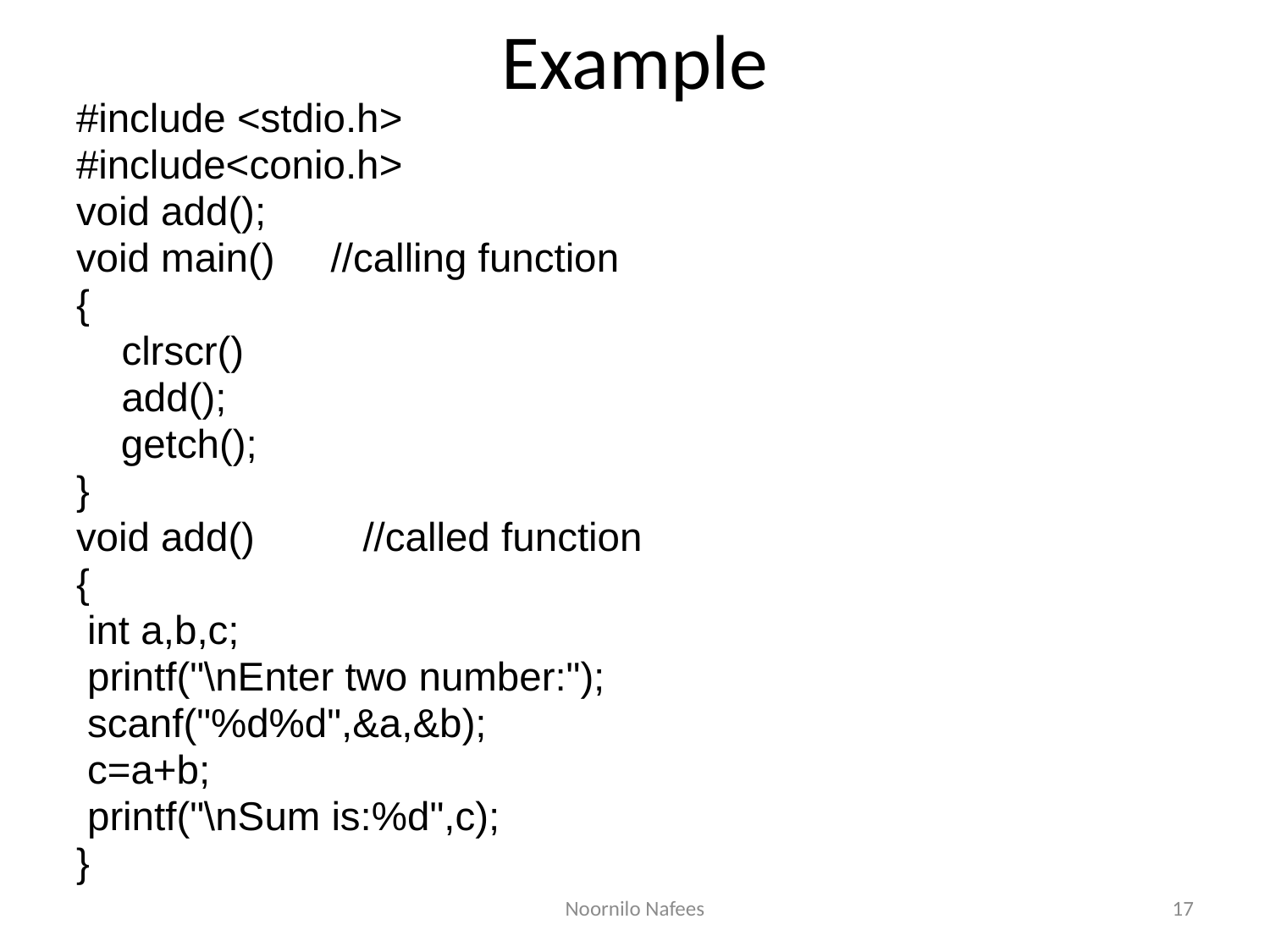

# Example
#include <stdio.h>
#include<conio.h>
void add();
void main()     //calling function
{
	clrscr()
	add();
    getch();
}
void add()	//called function
{
 int a,b,c;
 printf("\nEnter two number:");
 scanf("%d%d",&a,&b);
 c=a+b;
 printf("\nSum is:%d",c);
}
Noornilo Nafees
17